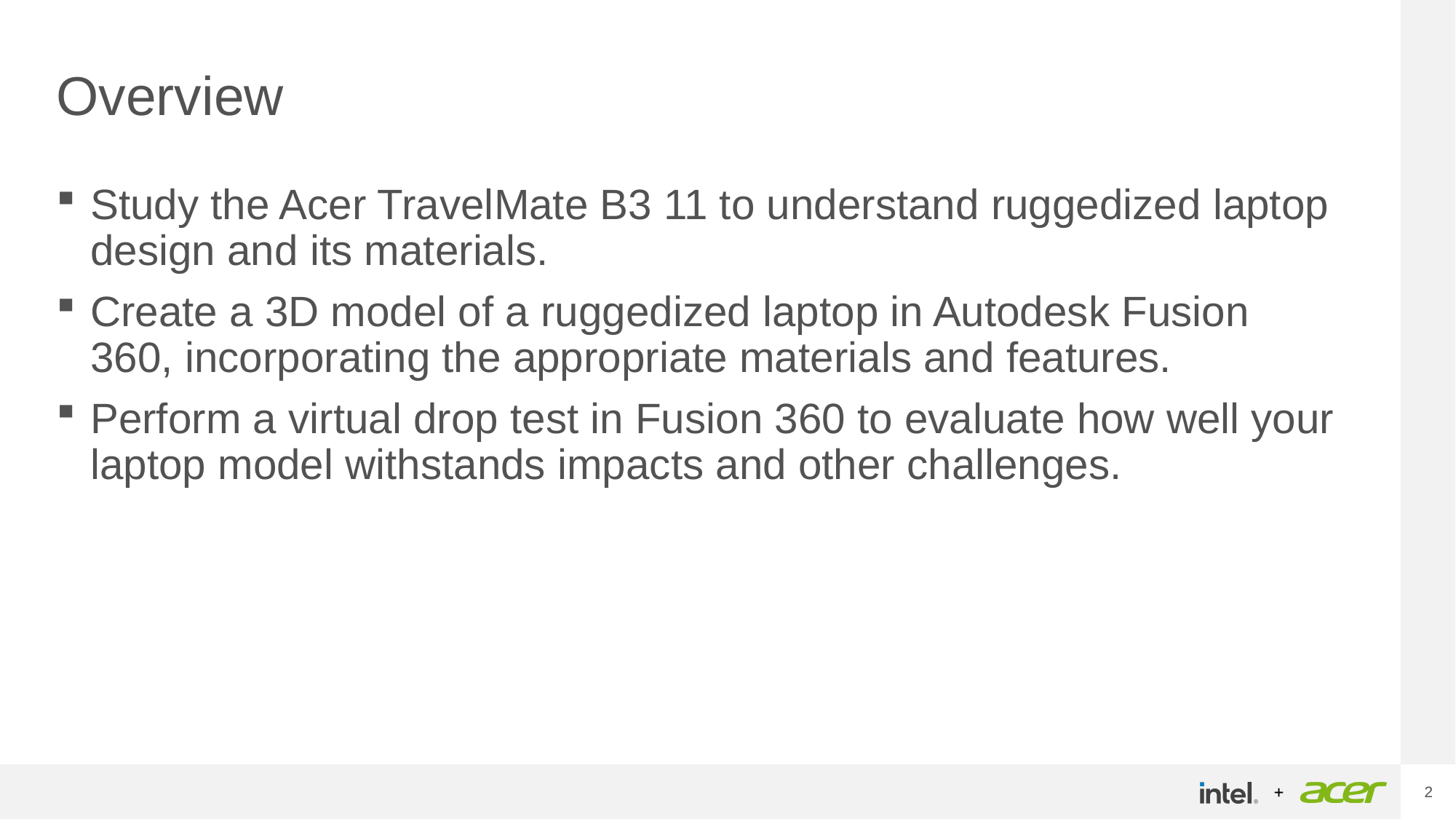

# Overview
Study the Acer TravelMate B3 11 to understand ruggedized laptop design and its materials.
Create a 3D model of a ruggedized laptop in Autodesk Fusion 360, incorporating the appropriate materials and features.
Perform a virtual drop test in Fusion 360 to evaluate how well your laptop model withstands impacts and other challenges.